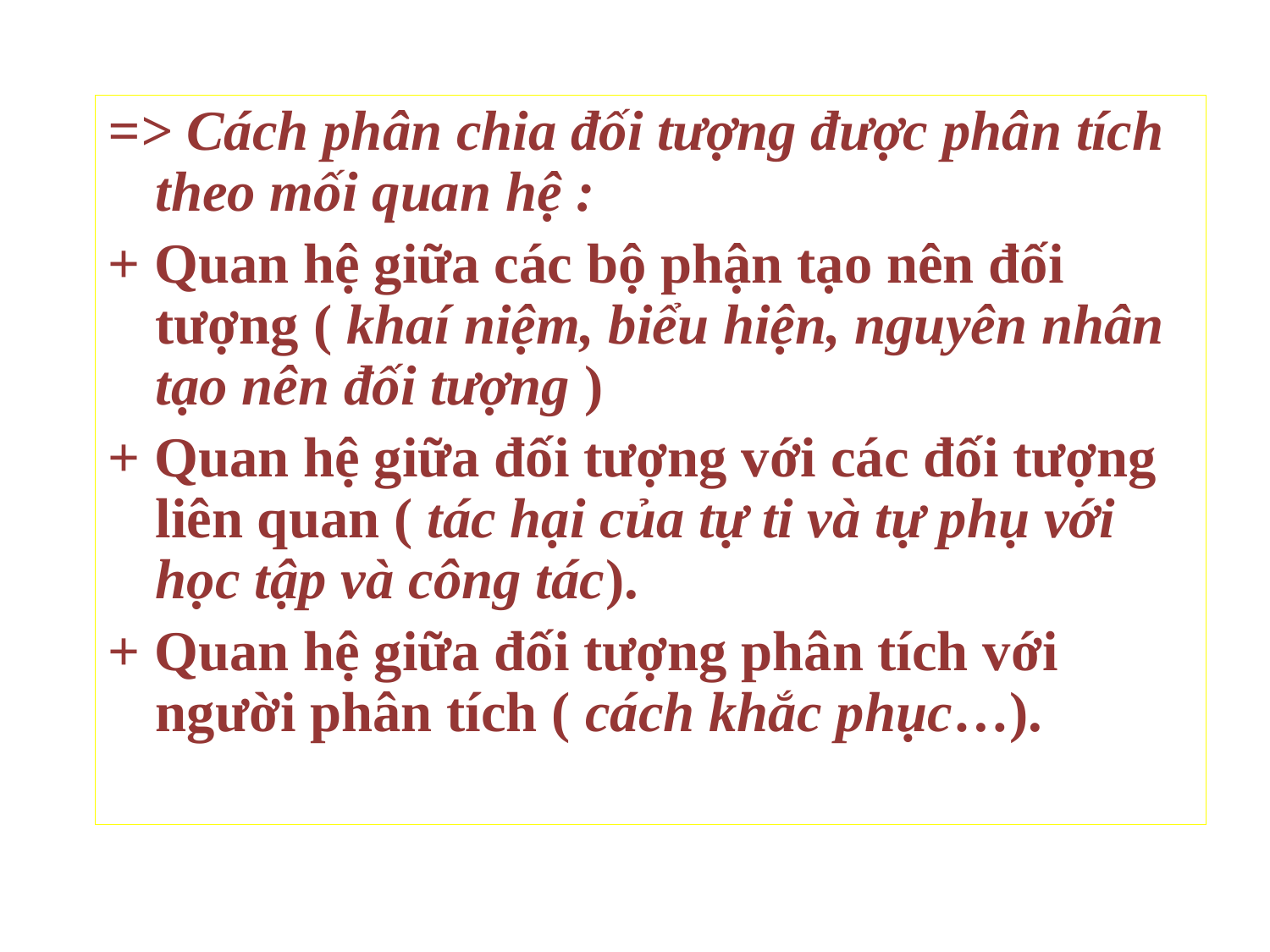

=> Cách phân chia đối tượng được phân tích theo mối quan hệ :
+ Quan hệ giữa các bộ phận tạo nên đối tượng ( khaí niệm, biểu hiện, nguyên nhân tạo nên đối tượng )
+ Quan hệ giữa đối tượng với các đối tượng liên quan ( tác hại của tự ti và tự phụ với học tập và công tác).
+ Quan hệ giữa đối tượng phân tích với người phân tích ( cách khắc phục…).